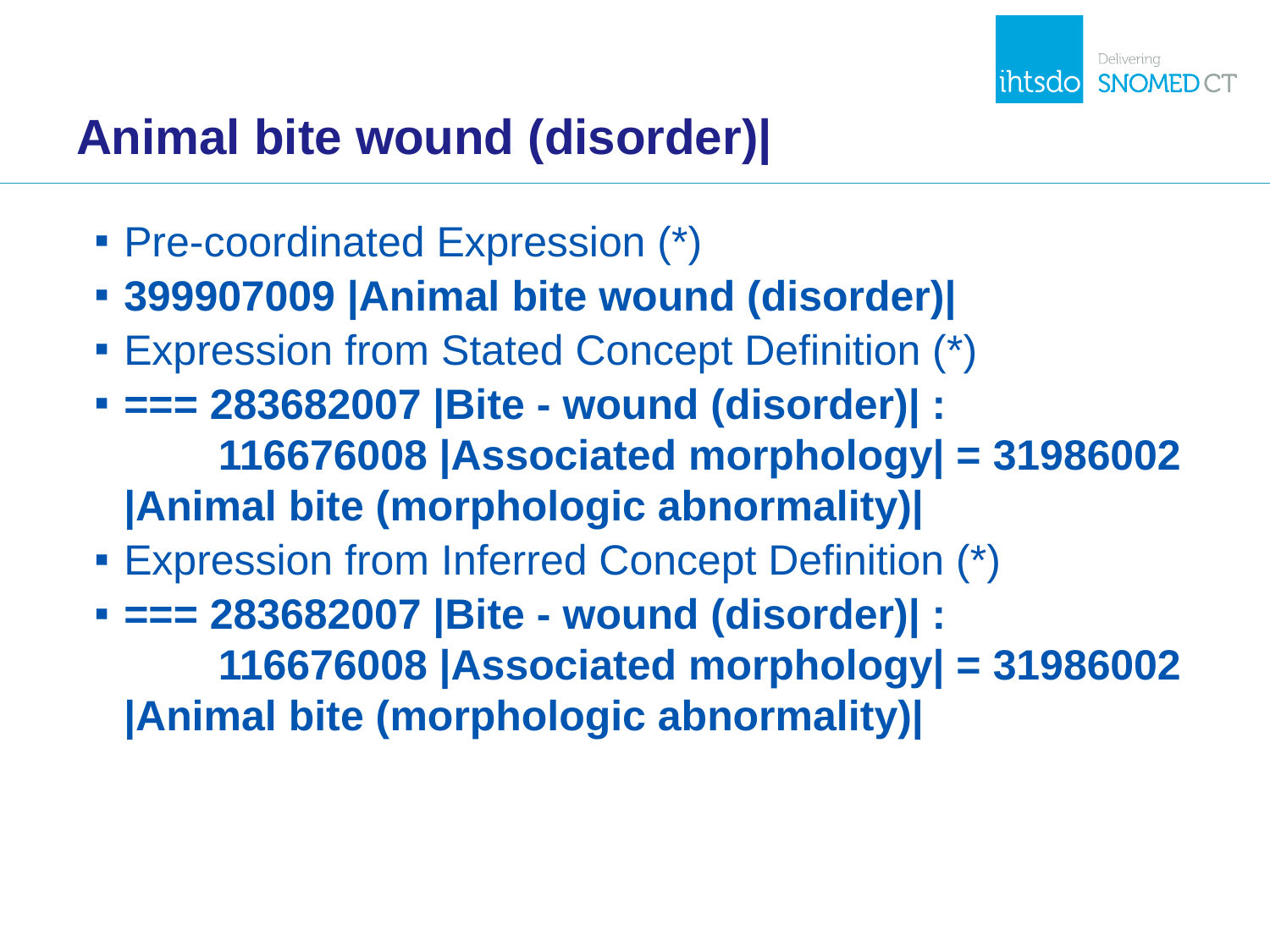

# Animal bite wound (disorder)|
Pre-coordinated Expression (*)
399907009 |Animal bite wound (disorder)|
Expression from Stated Concept Definition (*)
=== 283682007 |Bite - wound (disorder)| :
        116676008 |Associated morphology| = 31986002 |Animal bite (morphologic abnormality)|
Expression from Inferred Concept Definition (*)
=== 283682007 |Bite - wound (disorder)| :
        116676008 |Associated morphology| = 31986002 |Animal bite (morphologic abnormality)|